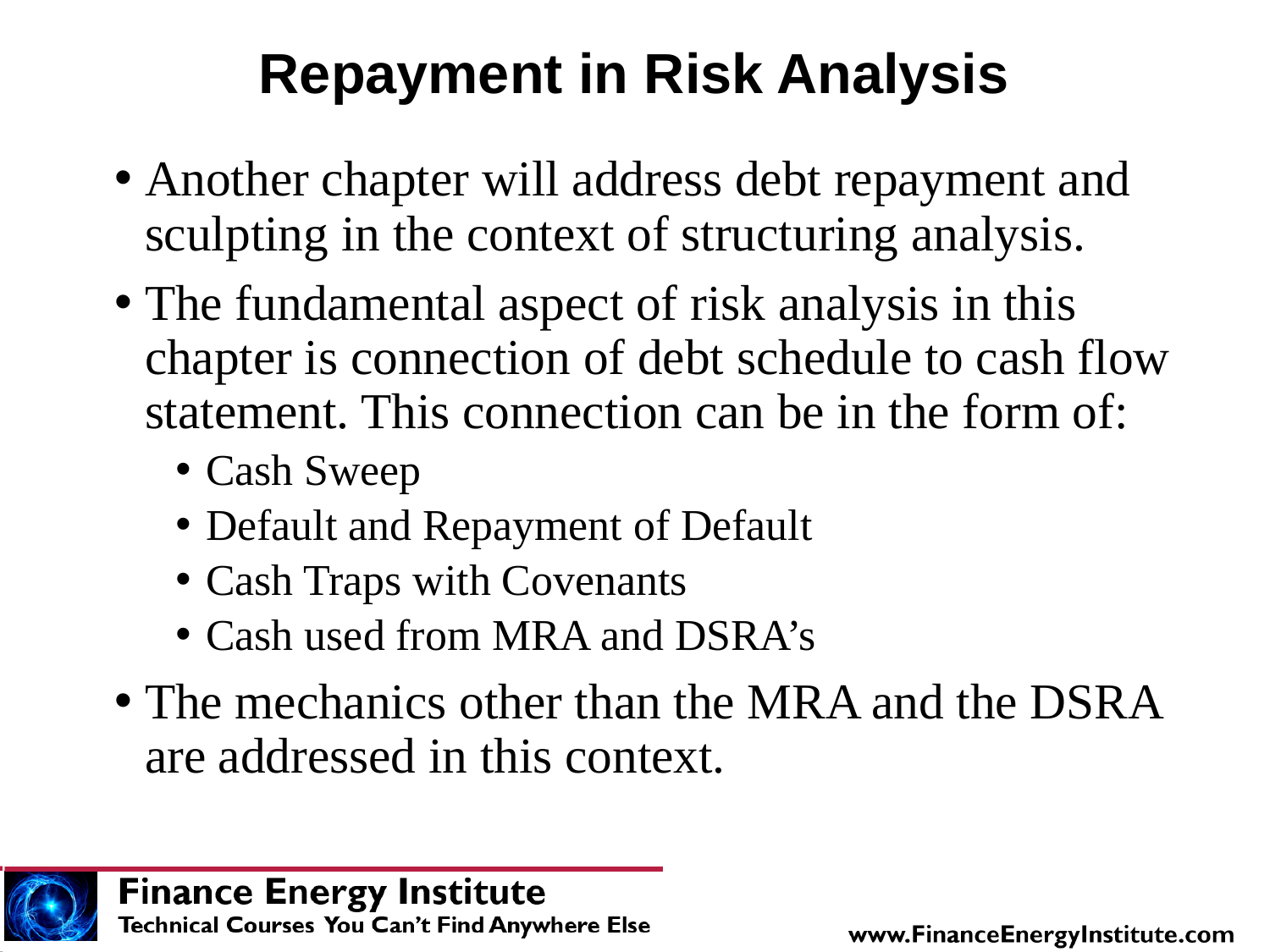

# Repayment in Risk Analysis
Another chapter will address debt repayment and sculpting in the context of structuring analysis.
The fundamental aspect of risk analysis in this chapter is connection of debt schedule to cash flow statement. This connection can be in the form of:
Cash Sweep
Default and Repayment of Default
Cash Traps with Covenants
Cash used from MRA and DSRA’s
The mechanics other than the MRA and the DSRA are addressed in this context.